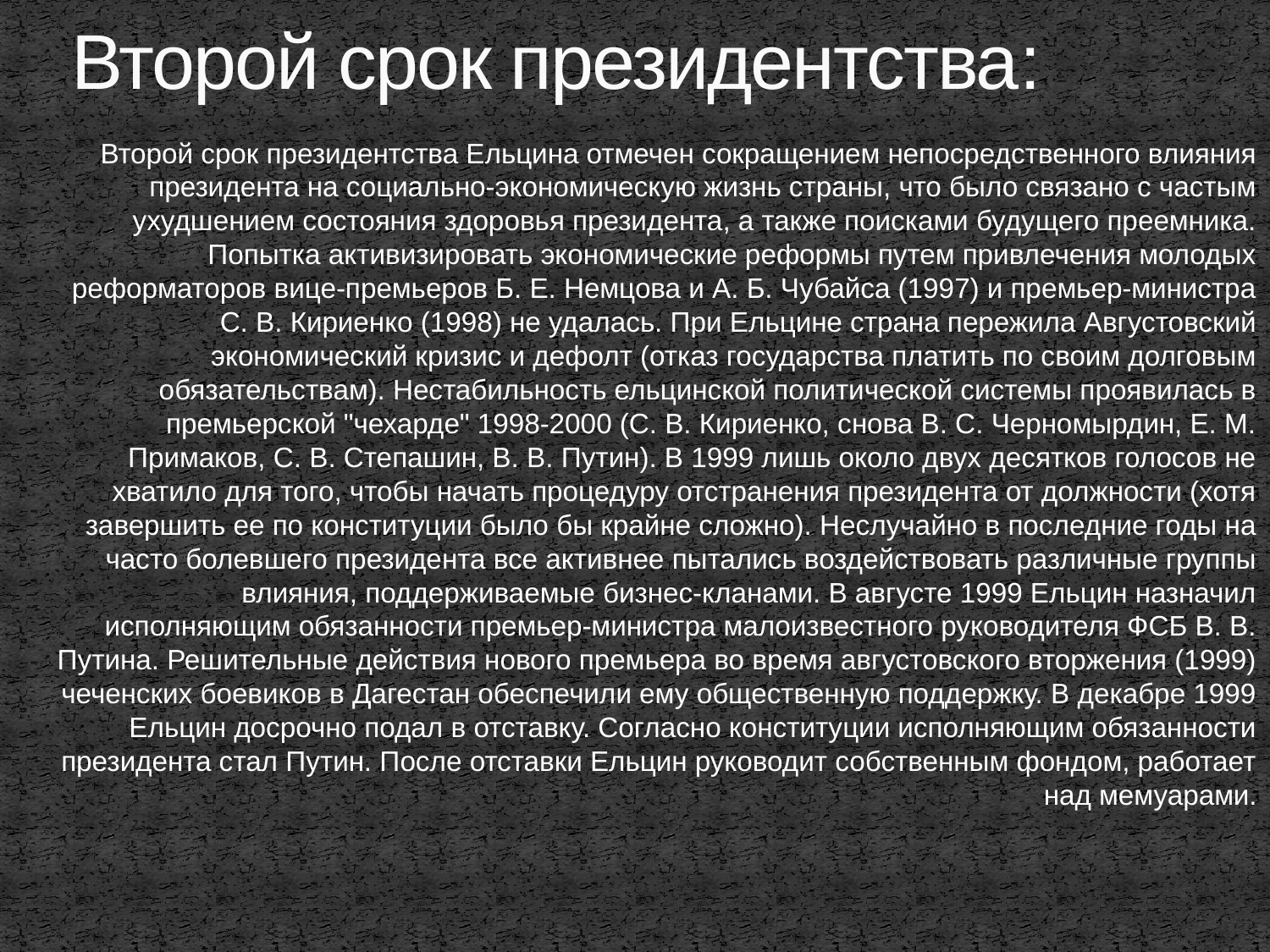

# Второй срок президентства:
Второй срок президентства Ельцина отмечен сокращением непосредственного влияния президента на социально-экономическую жизнь страны, что было связано с частым ухудшением состояния здоровья президента, а также поисками будущего преемника.
Попытка активизировать экономические реформы путем привлечения молодых реформаторов вице-премьеров Б. Е. Немцова и А. Б. Чубайса (1997) и премьер-министра С. В. Кириенко (1998) не удалась. При Ельцине страна пережила Августовский экономический кризис и дефолт (отказ государства платить по своим долговым обязательствам). Нестабильность ельцинской политической системы проявилась в премьерской "чехарде" 1998-2000 (С. В. Кириенко, снова В. С. Черномырдин, Е. М. Примаков, С. В. Степашин, В. В. Путин). В 1999 лишь около двух десятков голосов не хватило для того, чтобы начать процедуру отстранения президента от должности (хотя завершить ее по конституции было бы крайне сложно). Неслучайно в последние годы на часто болевшего президента все активнее пытались воздействовать различные группы влияния, поддерживаемые бизнес-кланами. В августе 1999 Ельцин назначил исполняющим обязанности премьер-министра малоизвестного руководителя ФСБ В. В. Путина. Решительные действия нового премьера во время августовского вторжения (1999) чеченских боевиков в Дагестан обеспечили ему общественную поддержку. В декабре 1999 Ельцин досрочно подал в отставку. Согласно конституции исполняющим обязанности президента стал Путин. После отставки Ельцин руководит собственным фондом, работает над мемуарами.